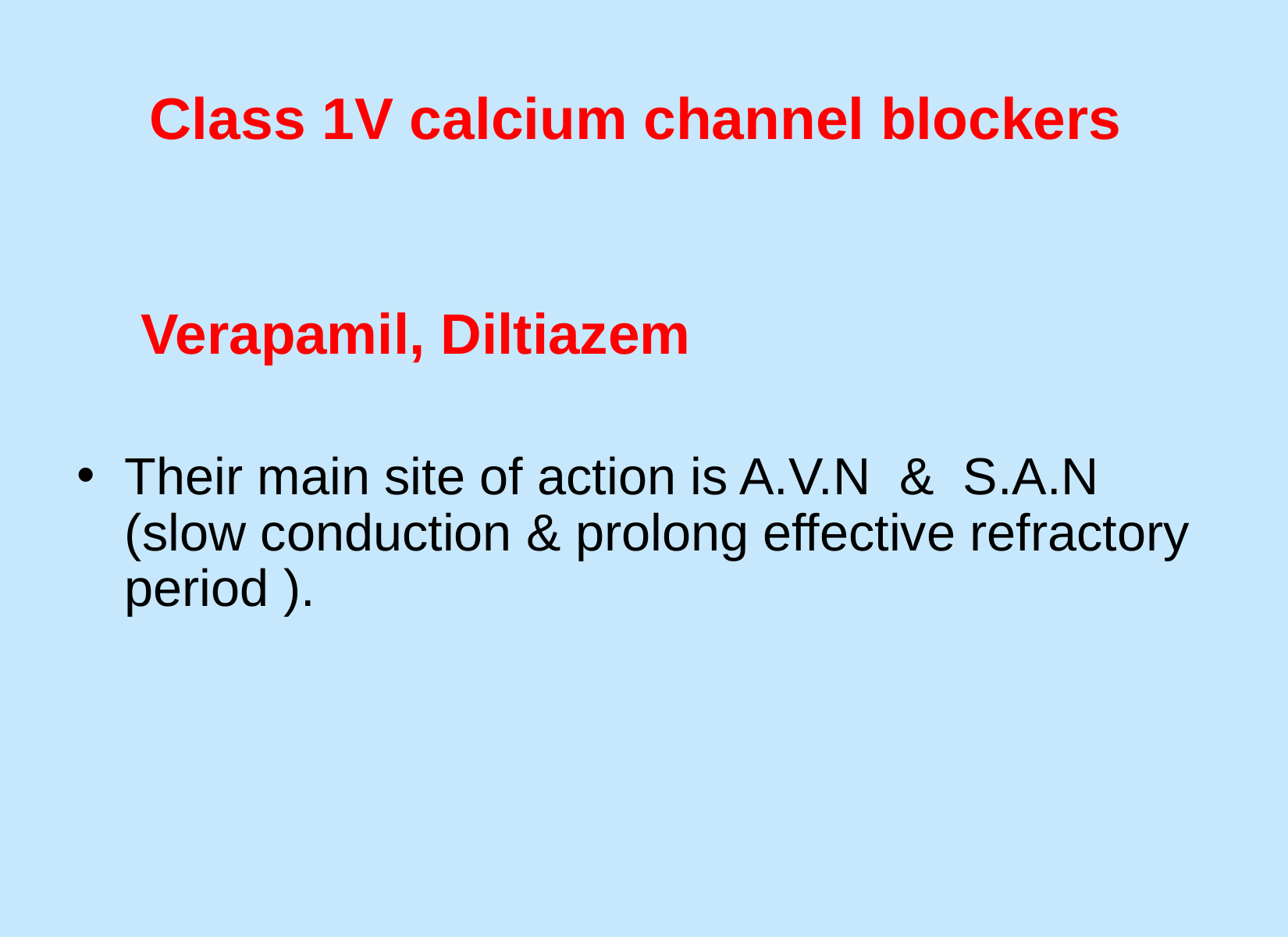

# Class 1V calcium channel blockers

	 Verapamil, Diltiazem

Their main site of action is A.V.N  &  S.A.N   (slow conduction & prolong effective refractory period ).